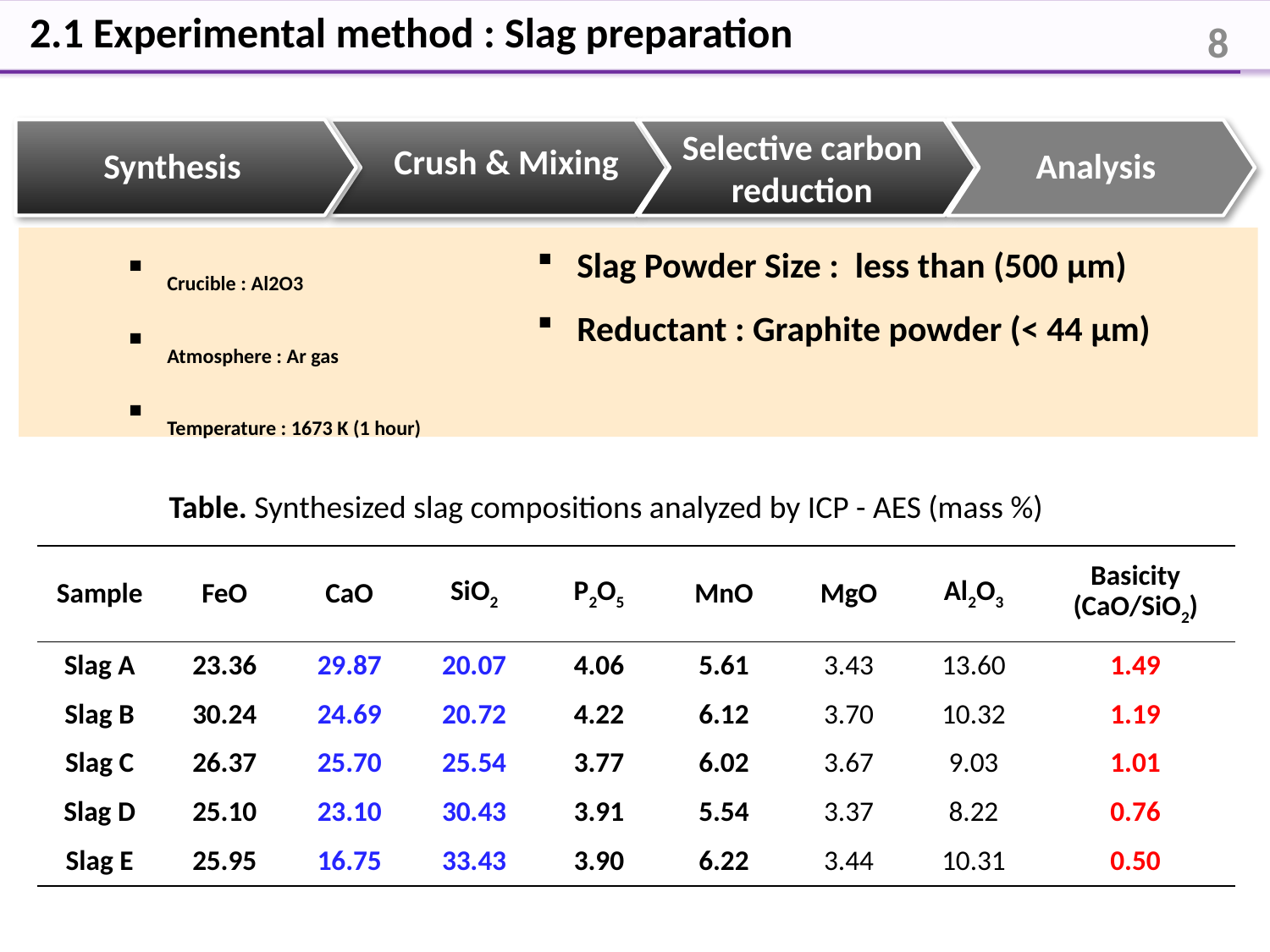

2.1 Experimental method : Slag preparation

8

Selective carbon
reduction
TEXT
Crush & Mixing
Synthesis
Analysis
Slag Powder Size :  less than (500 μm)
Reductant : Graphite powder (< 44 µm)
Crucible : Al2O3
Atmosphere : Ar gas
Temperature : 1673 K (1 hour)

Table. Synthesized slag compositions analyzed by ICP - AES (mass %)
| Sample | FeO | CaO | SiO2 | P2O5 | MnO | MgO | Al2O3 | Basicity (CaO/SiO2) |
| --- | --- | --- | --- | --- | --- | --- | --- | --- |
| Slag A | 23.36 | 29.87 | 20.07 | 4.06 | 5.61 | 3.43 | 13.60 | 1.49 |
| Slag B | 30.24 | 24.69 | 20.72 | 4.22 | 6.12 | 3.70 | 10.32 | 1.19 |
| Slag C | 26.37 | 25.70 | 25.54 | 3.77 | 6.02 | 3.67 | 9.03 | 1.01 |
| Slag D | 25.10 | 23.10 | 30.43 | 3.91 | 5.54 | 3.37 | 8.22 | 0.76 |
| Slag E | 25.95 | 16.75 | 33.43 | 3.90 | 6.22 | 3.44 | 10.31 | 0.50 |